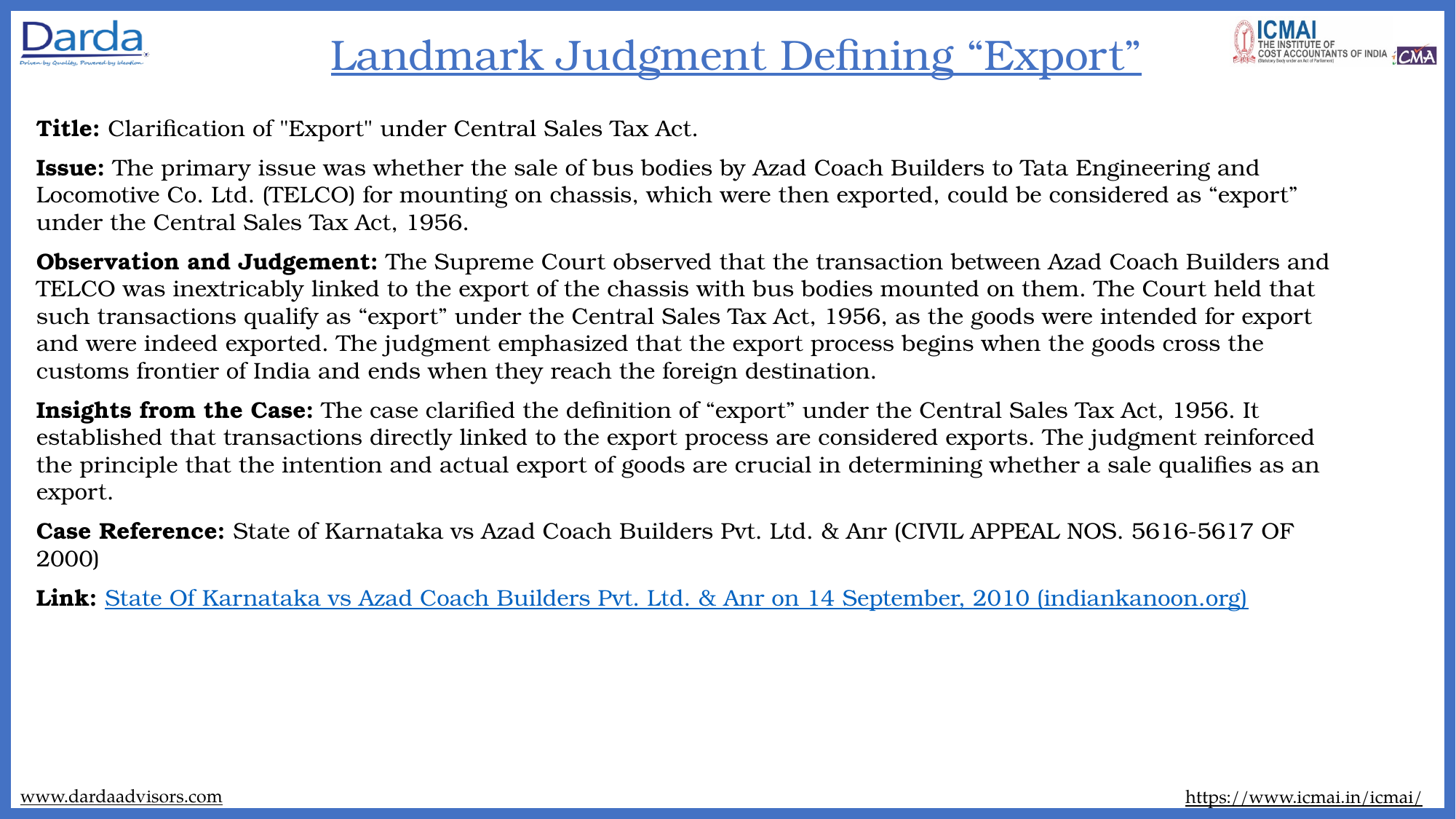

Landmark Judgment Defining “Export”
Title: Clarification of "Export" under Central Sales Tax Act.
Issue: The primary issue was whether the sale of bus bodies by Azad Coach Builders to Tata Engineering and Locomotive Co. Ltd. (TELCO) for mounting on chassis, which were then exported, could be considered as “export” under the Central Sales Tax Act, 1956.
Observation and Judgement: The Supreme Court observed that the transaction between Azad Coach Builders and TELCO was inextricably linked to the export of the chassis with bus bodies mounted on them. The Court held that such transactions qualify as “export” under the Central Sales Tax Act, 1956, as the goods were intended for export and were indeed exported. The judgment emphasized that the export process begins when the goods cross the customs frontier of India and ends when they reach the foreign destination.
Insights from the Case: The case clarified the definition of “export” under the Central Sales Tax Act, 1956. It established that transactions directly linked to the export process are considered exports. The judgment reinforced the principle that the intention and actual export of goods are crucial in determining whether a sale qualifies as an export.
Case Reference: State of Karnataka vs Azad Coach Builders Pvt. Ltd. & Anr (CIVIL APPEAL NOS. 5616-5617 OF 2000)
Link: State Of Karnataka vs Azad Coach Builders Pvt. Ltd. & Anr on 14 September, 2010 (indiankanoon.org)